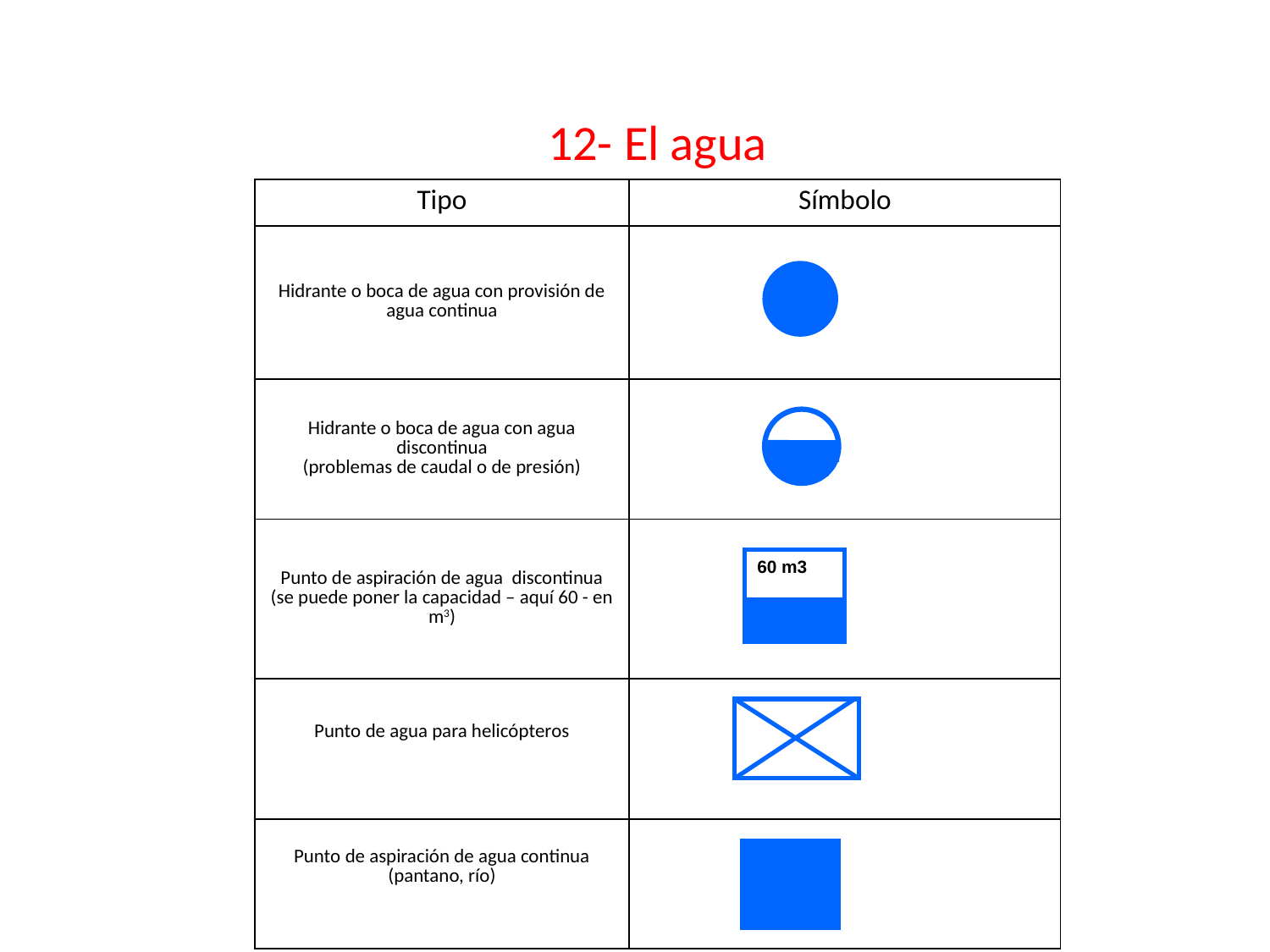

# 12- El agua
| Tipo | Símbolo |
| --- | --- |
| Hidrante o boca de agua con provisión de agua continua |  |
| Hidrante o boca de agua con agua discontinua (problemas de caudal o de presión) |  |
| Punto de aspiración de agua discontinua (se puede poner la capacidad – aquí 60 - en m3) |  |
| Punto de agua para helicópteros |  |
| Punto de aspiración de agua continua (pantano, río) |  |

60 m3